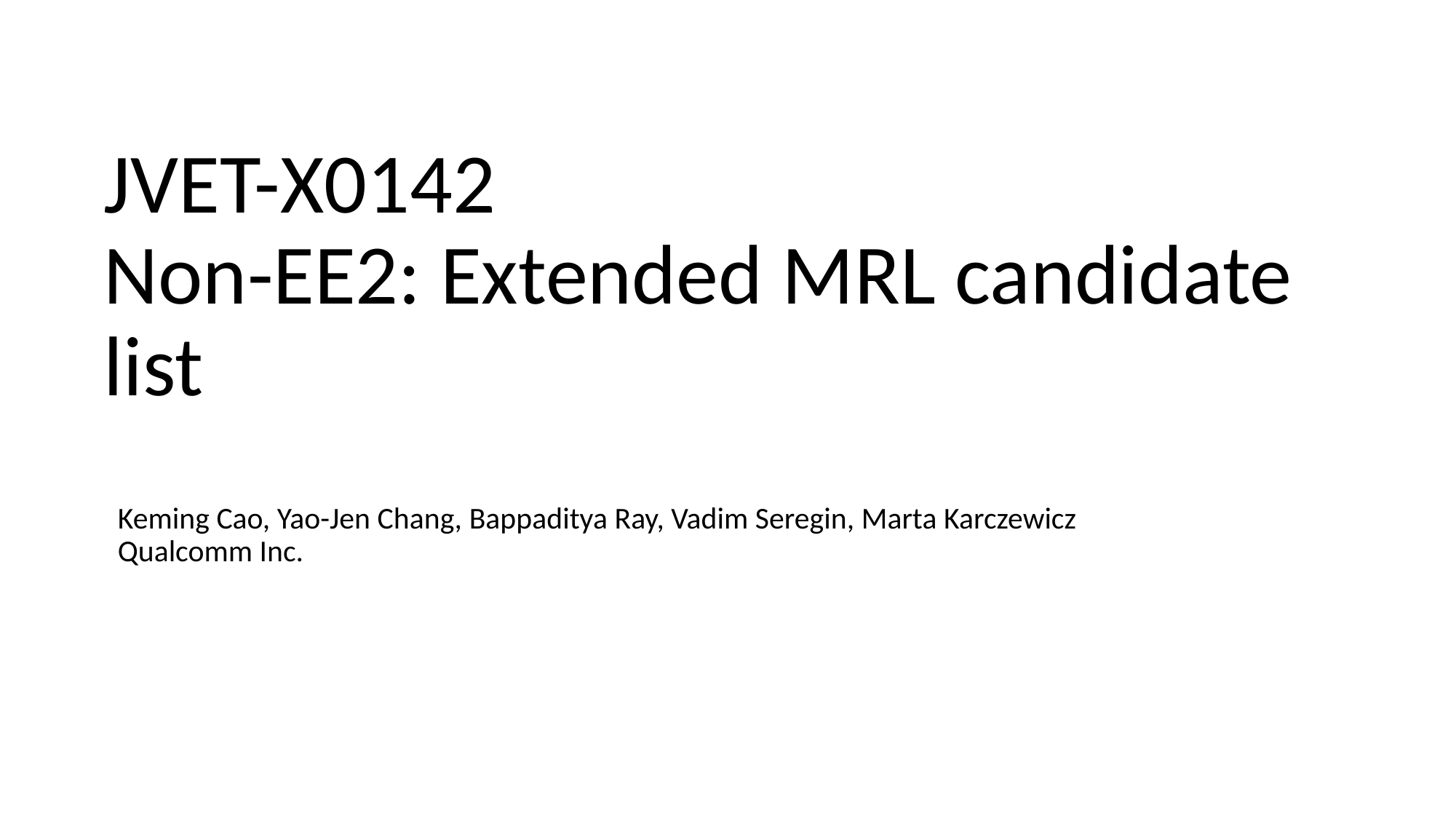

# JVET-X0142 Non-EE2: Extended MRL candidate list
Keming Cao, Yao-Jen Chang, Bappaditya Ray, Vadim Seregin, Marta Karczewicz Qualcomm Inc.